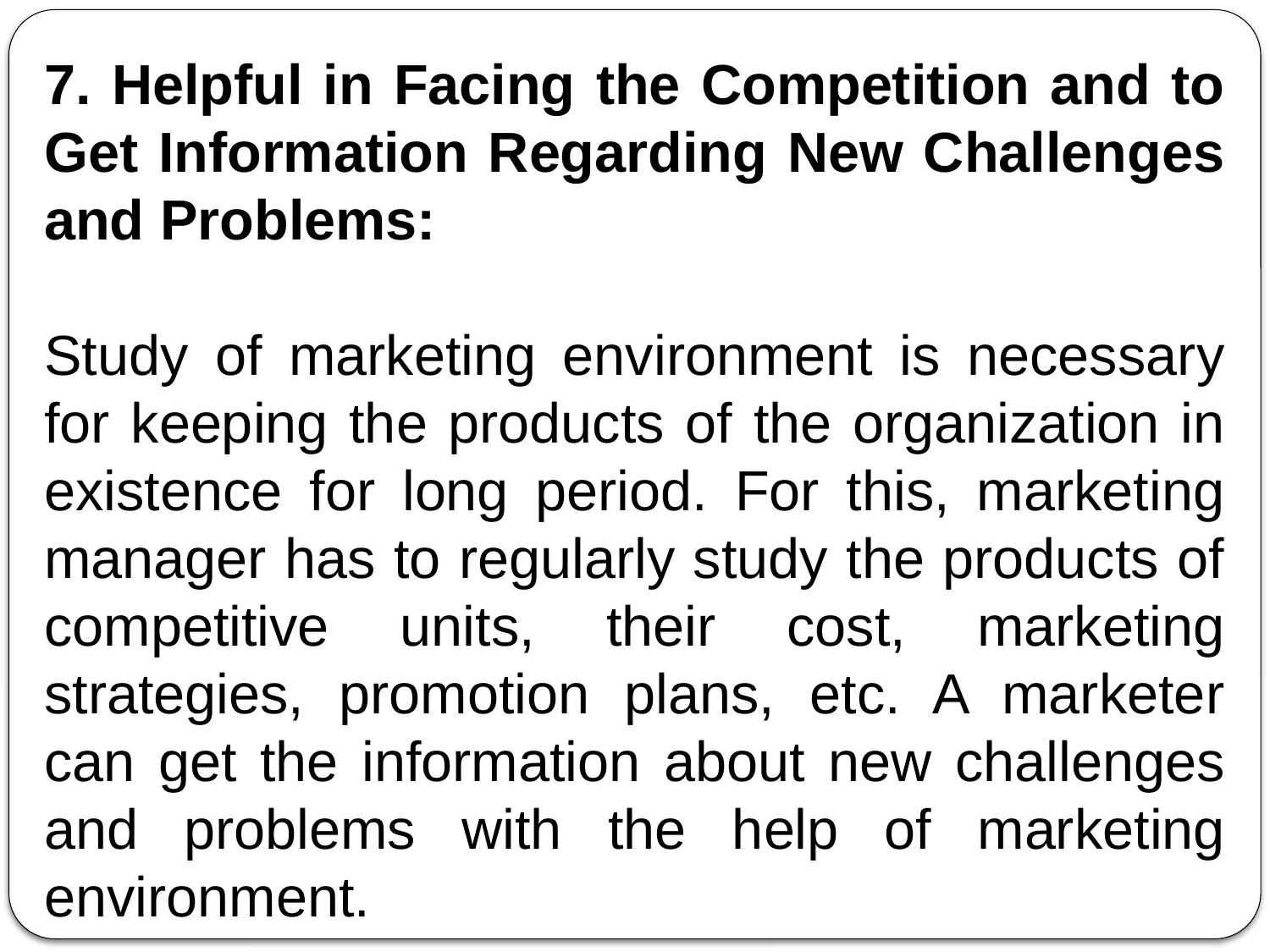

7. Helpful in Facing the Competition and to Get Information Regarding New Challenges and Problems:

Study of marketing environment is necessary for keeping the products of the organization in existence for long period. For this, marketing manager has to regularly study the products of competitive units, their cost, marketing strategies, promotion plans, etc. A marketer can get the information about new challenges and problems with the help of marketing environment.